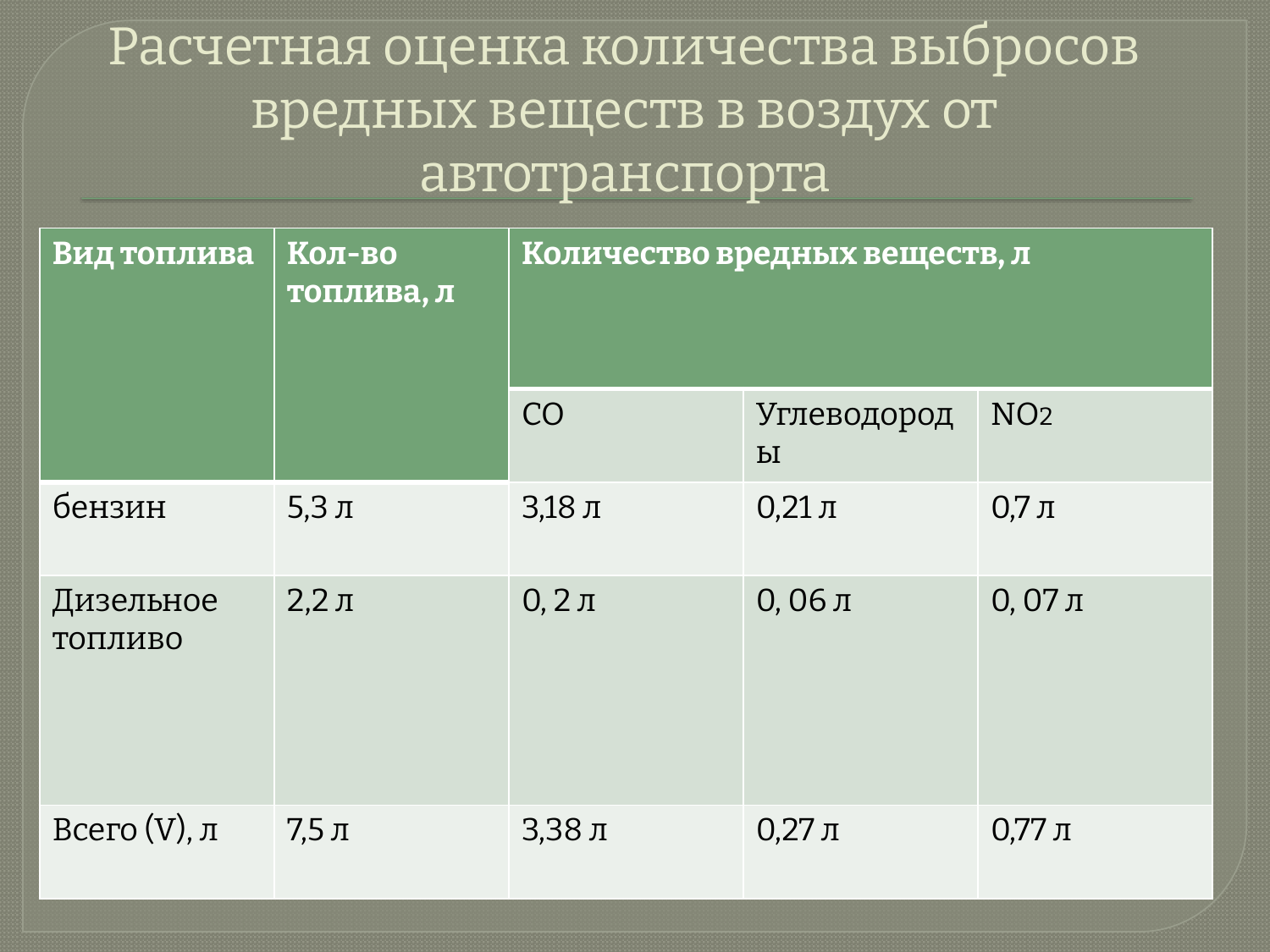

# Расчетная оценка количества выбросов вредных веществ в воздух от автотранспорта
| Вид топлива | Кол-во топлива, л | Количество вредных веществ, л |  |  |
| --- | --- | --- | --- | --- |
|  |  | СО | Углеводороды | NO2 |
| бензин | 5,3 л | 3,18 л | 0,21 л | 0,7 л |
| Дизельное топливо | 2,2 л | 0, 2 л | 0, 06 л | 0, 07 л |
| Всего (V), л | 7,5 л | 3,38 л | 0,27 л | 0,77 л |